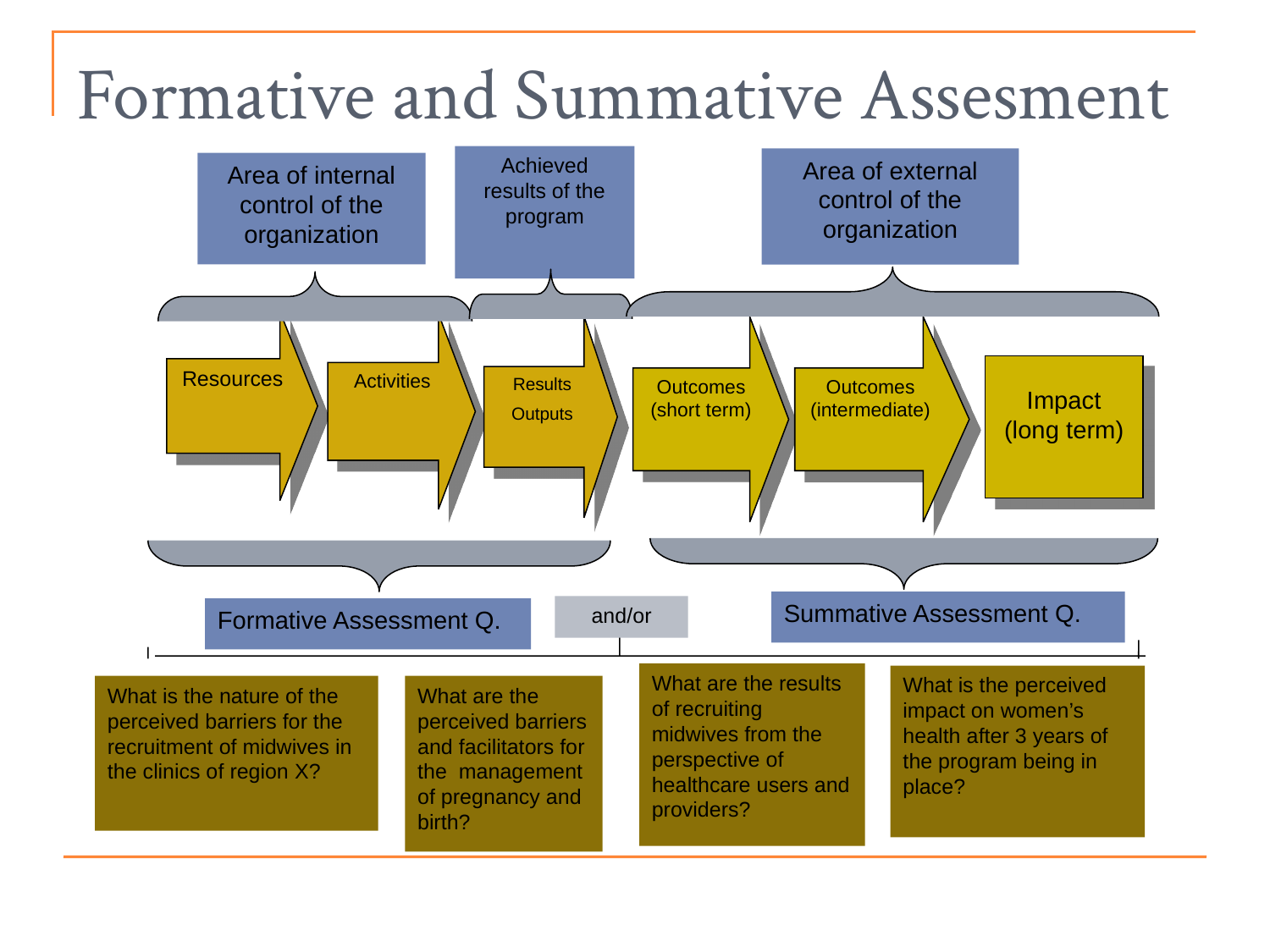

# Formative and Summative Assesment

Achieved results of the program
Area of external control of the organization
Area of internal control of the organization

Resources
Activities
Results
Outputs
Outcomes
(short term)
Outcomes
(intermediate)

Impact
(long term)
Summative Assessment Q.
and/or
Formative Assessment Q.

What are the results of recruiting midwives from the perspective of healthcare users and providers?
What is the perceived impact on women’s health after 3 years of the program being in place?
What is the nature of the perceived barriers for the recruitment of midwives in the clinics of region X?
What are the perceived barriers and facilitators for the  management of pregnancy and birth?